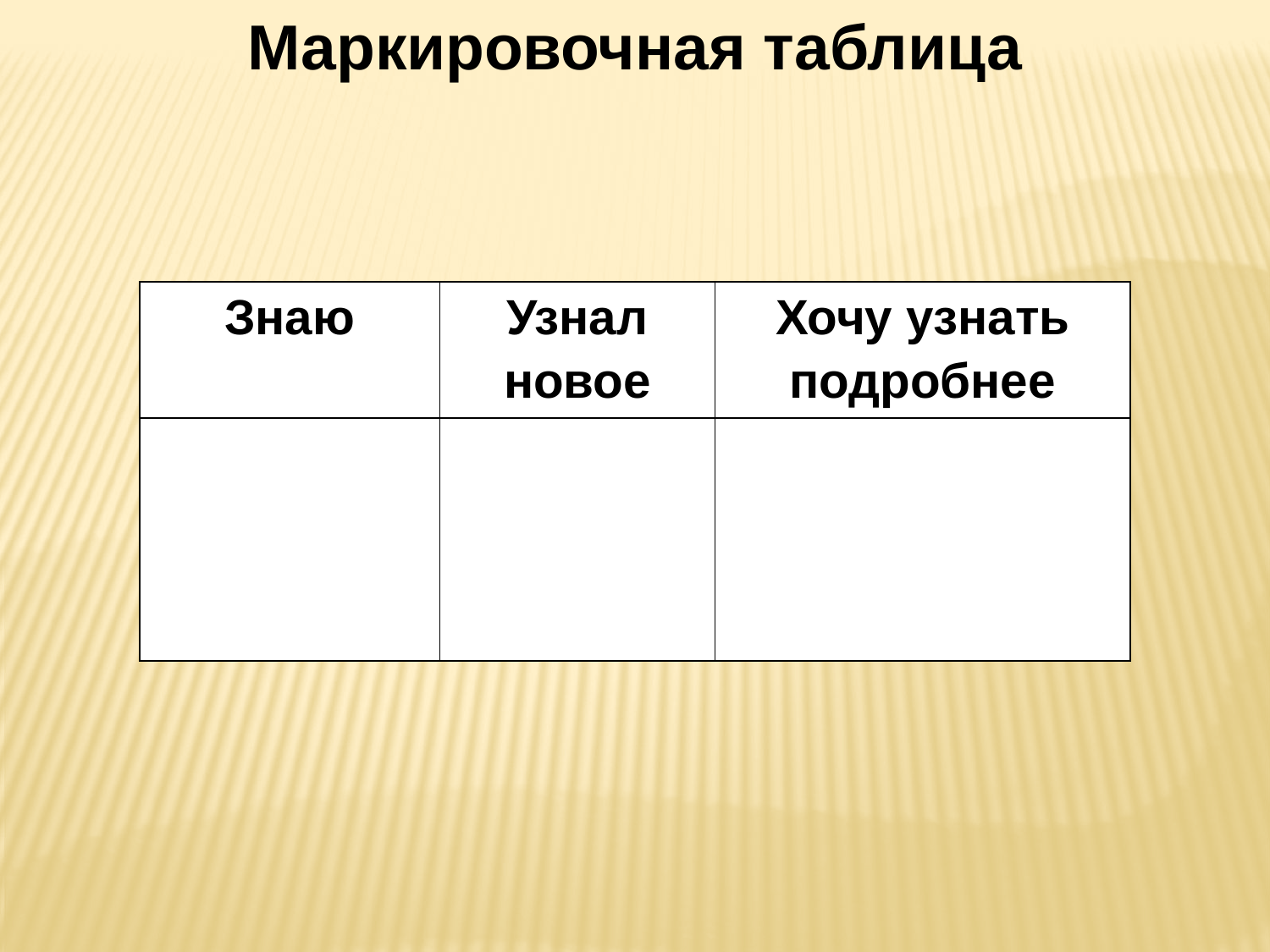

Маркировочная таблица
| Знаю | Узнал новое | Хочу узнать подробнее |
| --- | --- | --- |
|  |  |  |